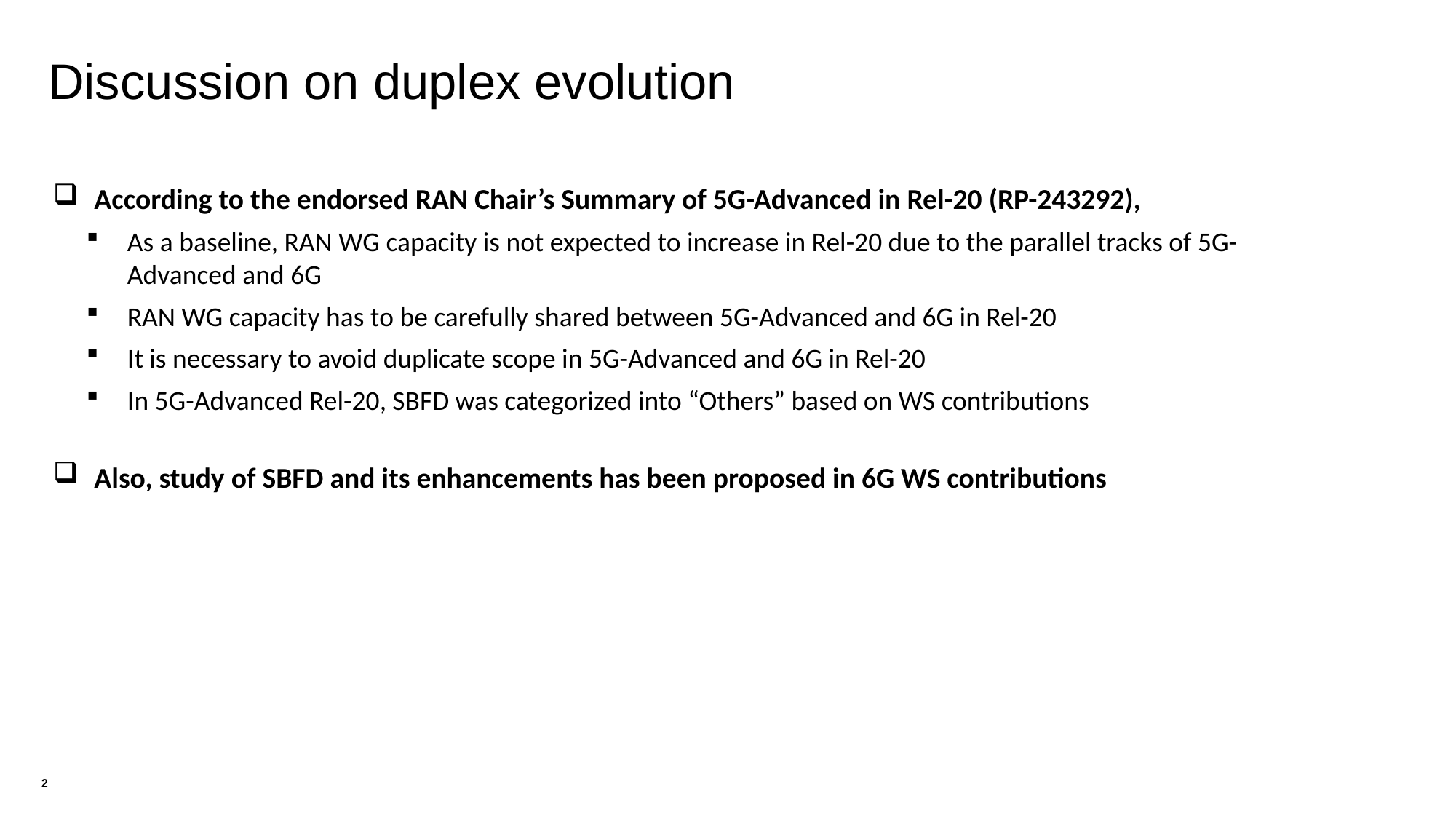

# Discussion on duplex evolution
According to the endorsed RAN Chair’s Summary of 5G-Advanced in Rel-20 (RP-243292),
As a baseline, RAN WG capacity is not expected to increase in Rel-20 due to the parallel tracks of 5G-Advanced and 6G
RAN WG capacity has to be carefully shared between 5G-Advanced and 6G in Rel-20
It is necessary to avoid duplicate scope in 5G-Advanced and 6G in Rel-20
In 5G-Advanced Rel-20, SBFD was categorized into “Others” based on WS contributions

Also, study of SBFD and its enhancements has been proposed in 6G WS contributions